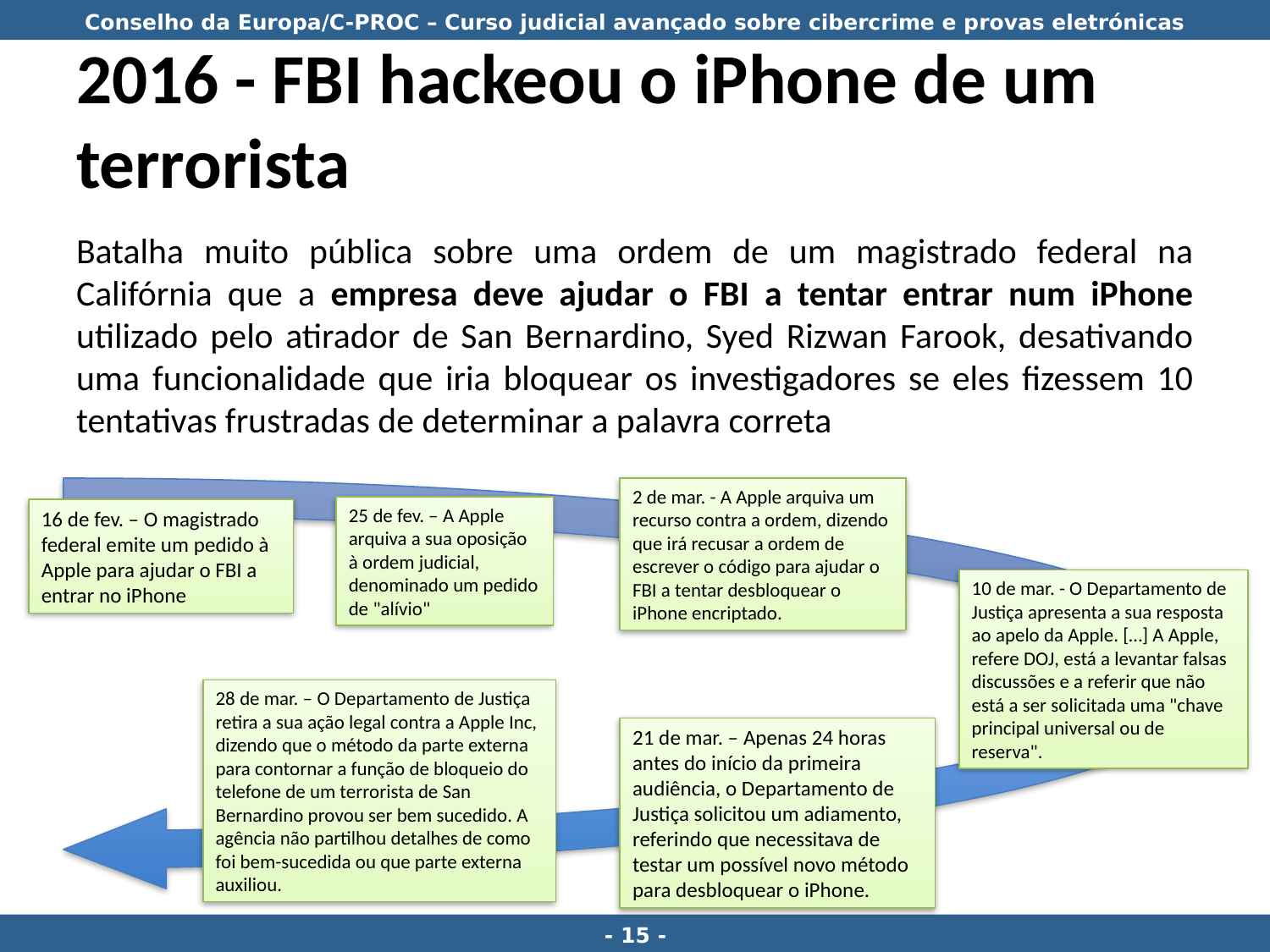

# 2016 - FBI hackeou o iPhone de um terrorista
Batalha muito pública sobre uma ordem de um magistrado federal na Califórnia que a empresa deve ajudar o FBI a tentar entrar num iPhone utilizado pelo atirador de San Bernardino, Syed Rizwan Farook, desativando uma funcionalidade que iria bloquear os investigadores se eles fizessem 10 tentativas frustradas de determinar a palavra correta

2 de mar. - A Apple arquiva um recurso contra a ordem, dizendo que irá recusar a ordem de escrever o código para ajudar o FBI a tentar desbloquear o iPhone encriptado.
25 de fev. – A Apple arquiva a sua oposição à ordem judicial, denominado um pedido de "alívio"
16 de fev. – O magistrado federal emite um pedido à Apple para ajudar o FBI a entrar no iPhone
10 de mar. - O Departamento de Justiça apresenta a sua resposta ao apelo da Apple. […] A Apple, refere DOJ, está a levantar falsas discussões e a referir que não está a ser solicitada uma "chave principal universal ou de reserva".
28 de mar. – O Departamento de Justiça retira a sua ação legal contra a Apple Inc, dizendo que o método da parte externa para contornar a função de bloqueio do telefone de um terrorista de San Bernardino provou ser bem sucedido. A agência não partilhou detalhes de como foi bem-sucedida ou que parte externa auxiliou.
21 de mar. – Apenas 24 horas antes do início da primeira audiência, o Departamento de Justiça solicitou um adiamento, referindo que necessitava de testar um possível novo método para desbloquear o iPhone.